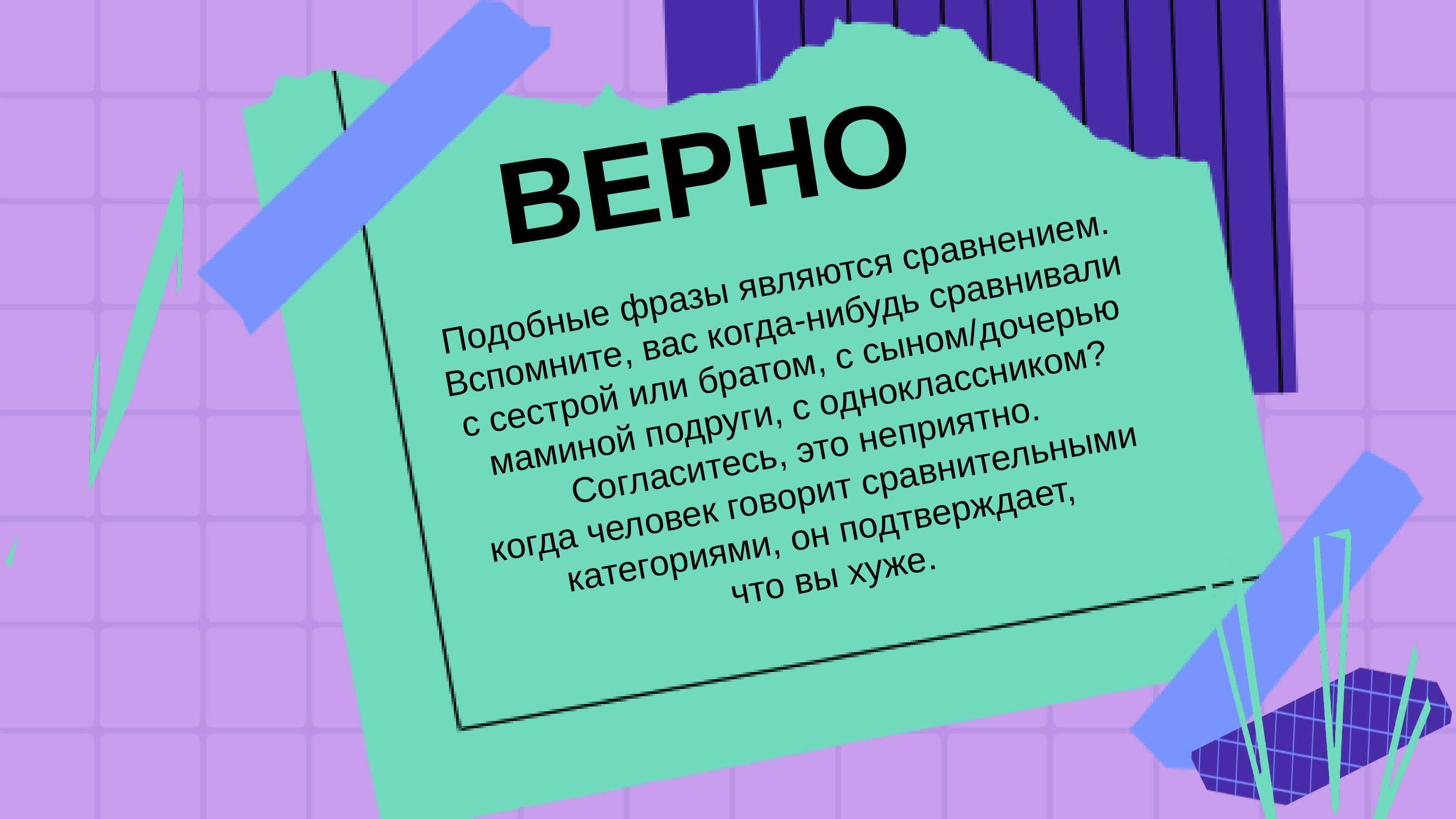

ВЕРНО
Подобные фразы являются сравнением. Вспомните, вас когда-нибудь сравнивали с сестрой или братом, с сыном/дочерью маминой подруги, с одноклассником? Согласитесь, это неприятно.
когда человек говорит сравнительными категориями, он подтверждает,
 что вы хуже.